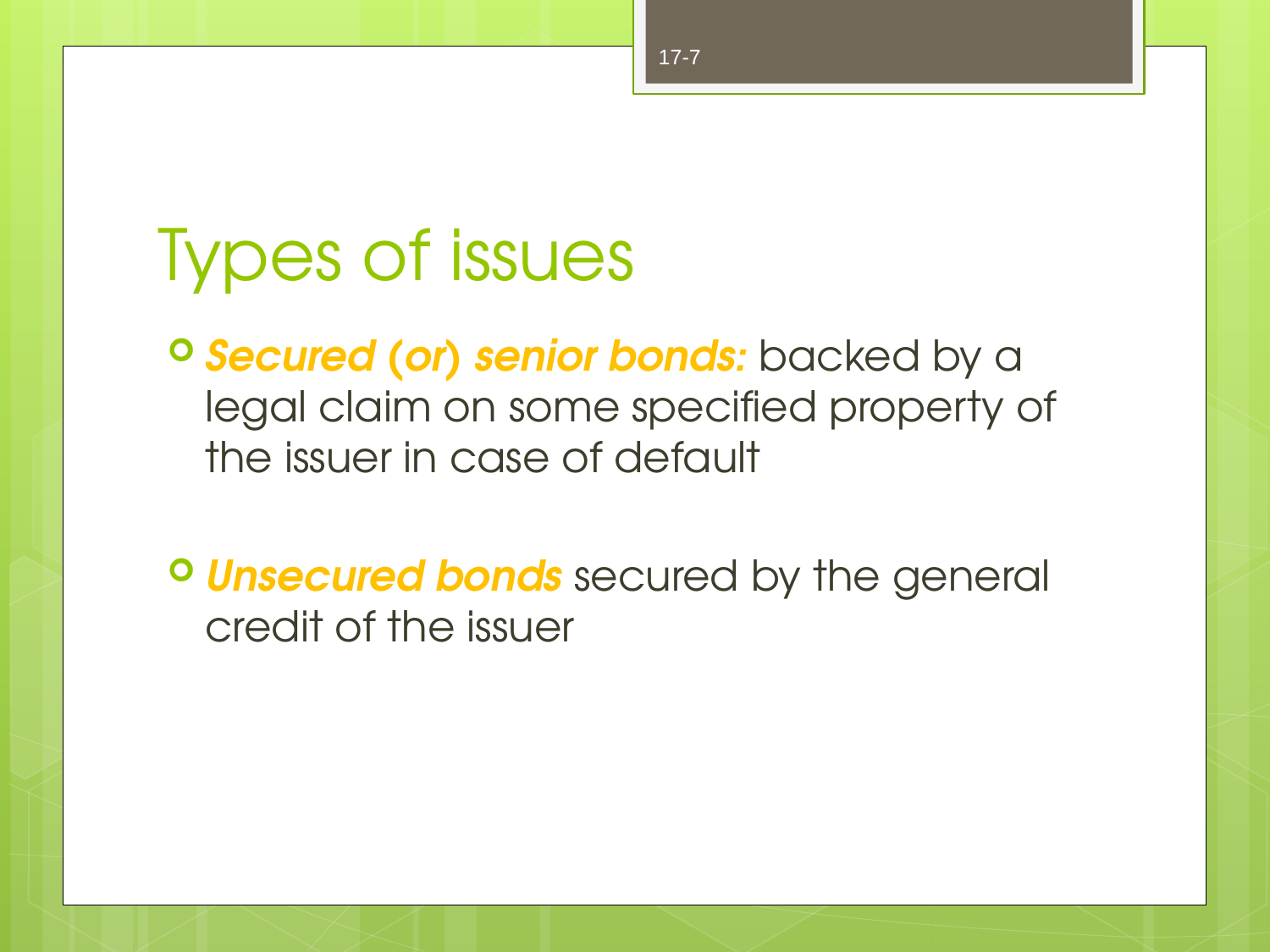

17-7
# Types of issues
Secured (or) senior bonds: backed by a legal claim on some specified property of the issuer in case of default

Unsecured bonds secured by the general credit of the issuer